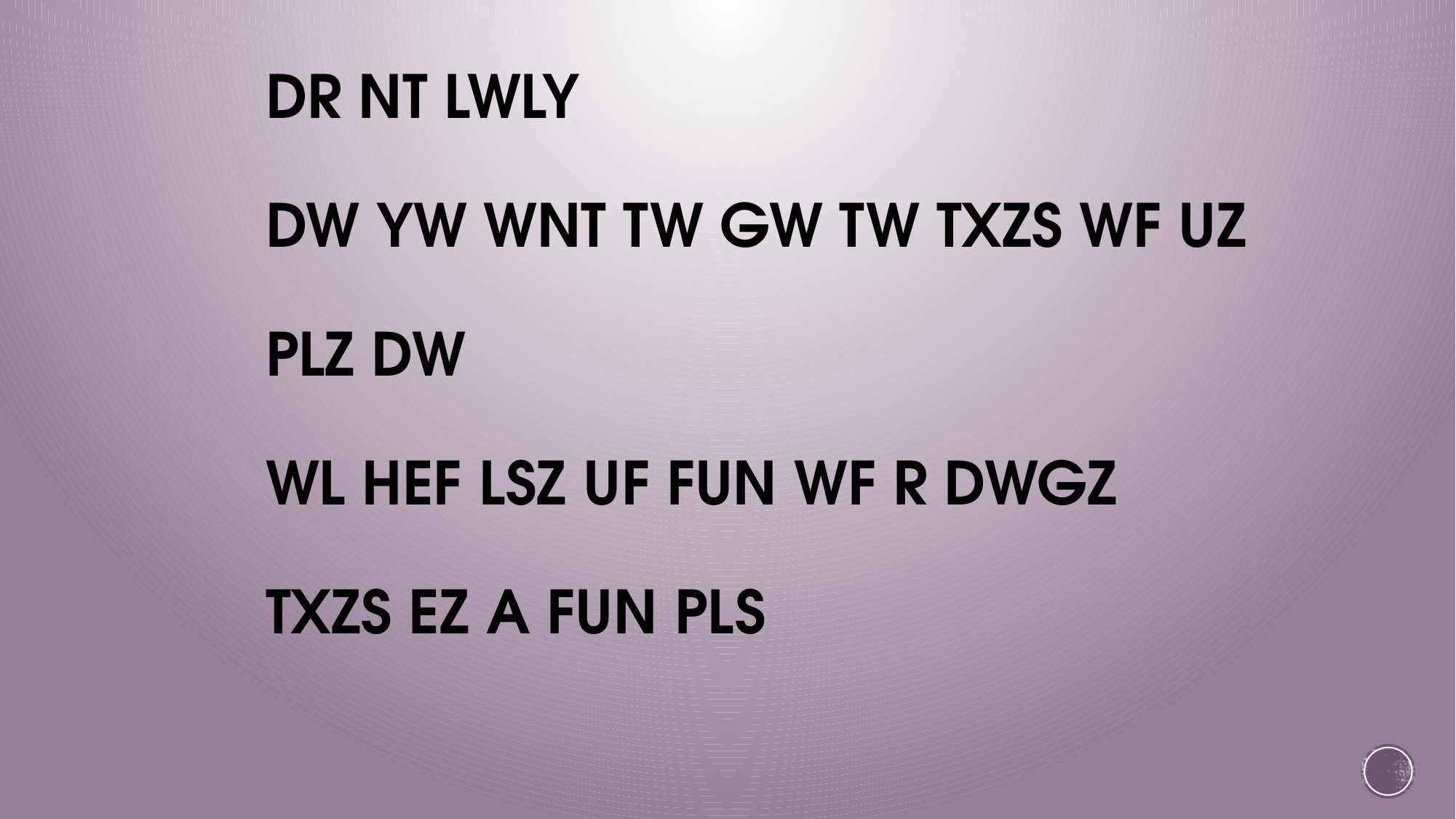

DR NT LWLY
DW YW WNT TW GW TW TXZS WF UZ
PLZ DW
WL HEF LSZ UF FUN WF R DWGZ
TXZS EZ A FUN PLS